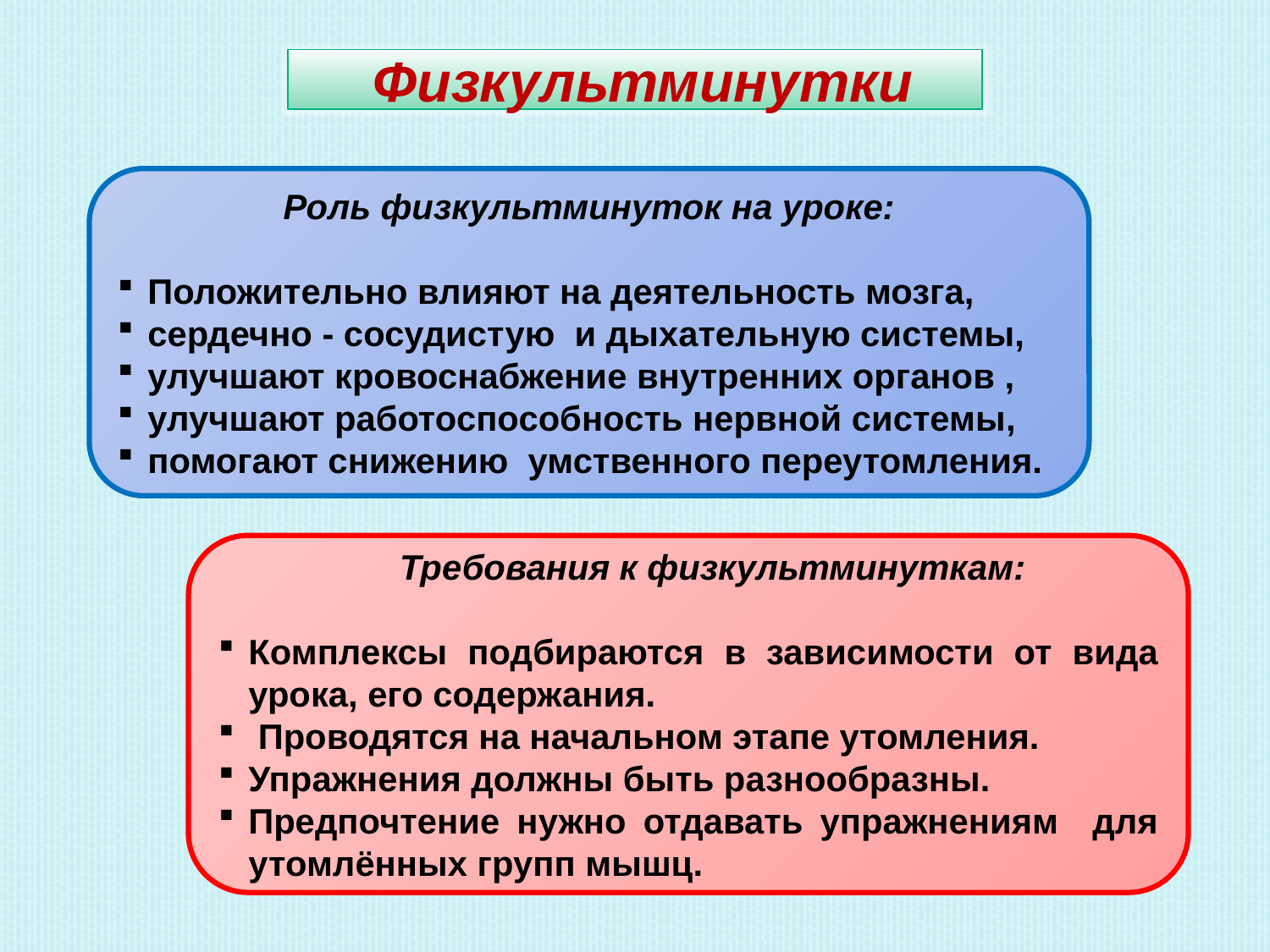

Физкультминутки
Роль физкультминуток на уроке:

Положительно влияют на деятельность мозга,
сердечно - сосудистую  и дыхательную системы,
улучшают кровоснабжение внутренних органов ,
улучшают работоспособность нервной системы,
помогают снижению  умственного переутомления.

     Требования к физкультминуткам:

Комплексы подбираются в зависимости от вида урока, его содержания.
 Проводятся на начальном этапе утомления.
Упражнения должны быть разнообразны.
Предпочтение нужно отдавать упражнениям  для утомлённых групп мышц.